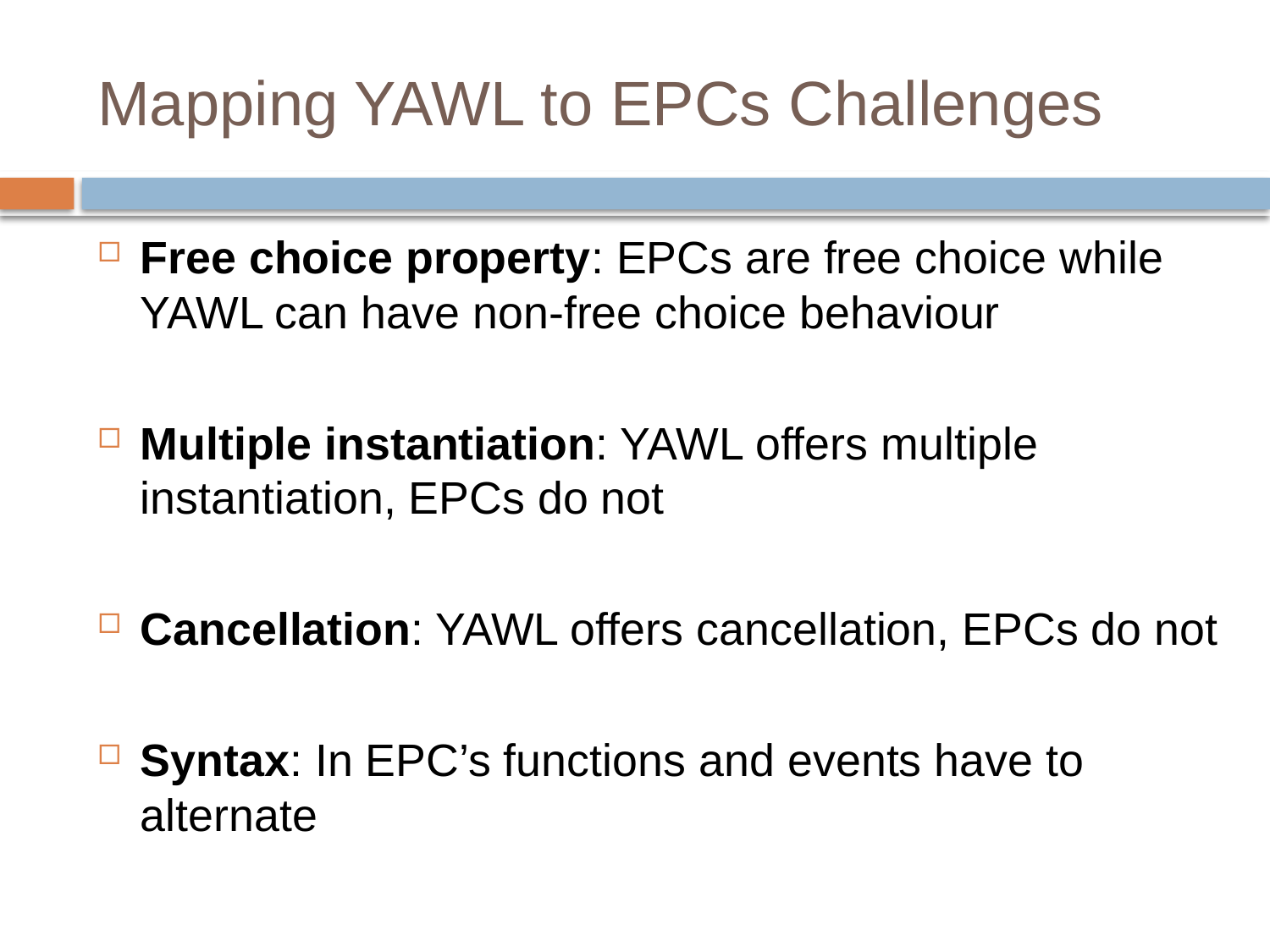

# Mapping YAWL to EPCs Challenges
Free choice property: EPCs are free choice while YAWL can have non-free choice behaviour

Multiple instantiation: YAWL offers multiple instantiation, EPCs do not

Cancellation: YAWL offers cancellation, EPCs do not

Syntax: In EPC’s functions and events have to alternate